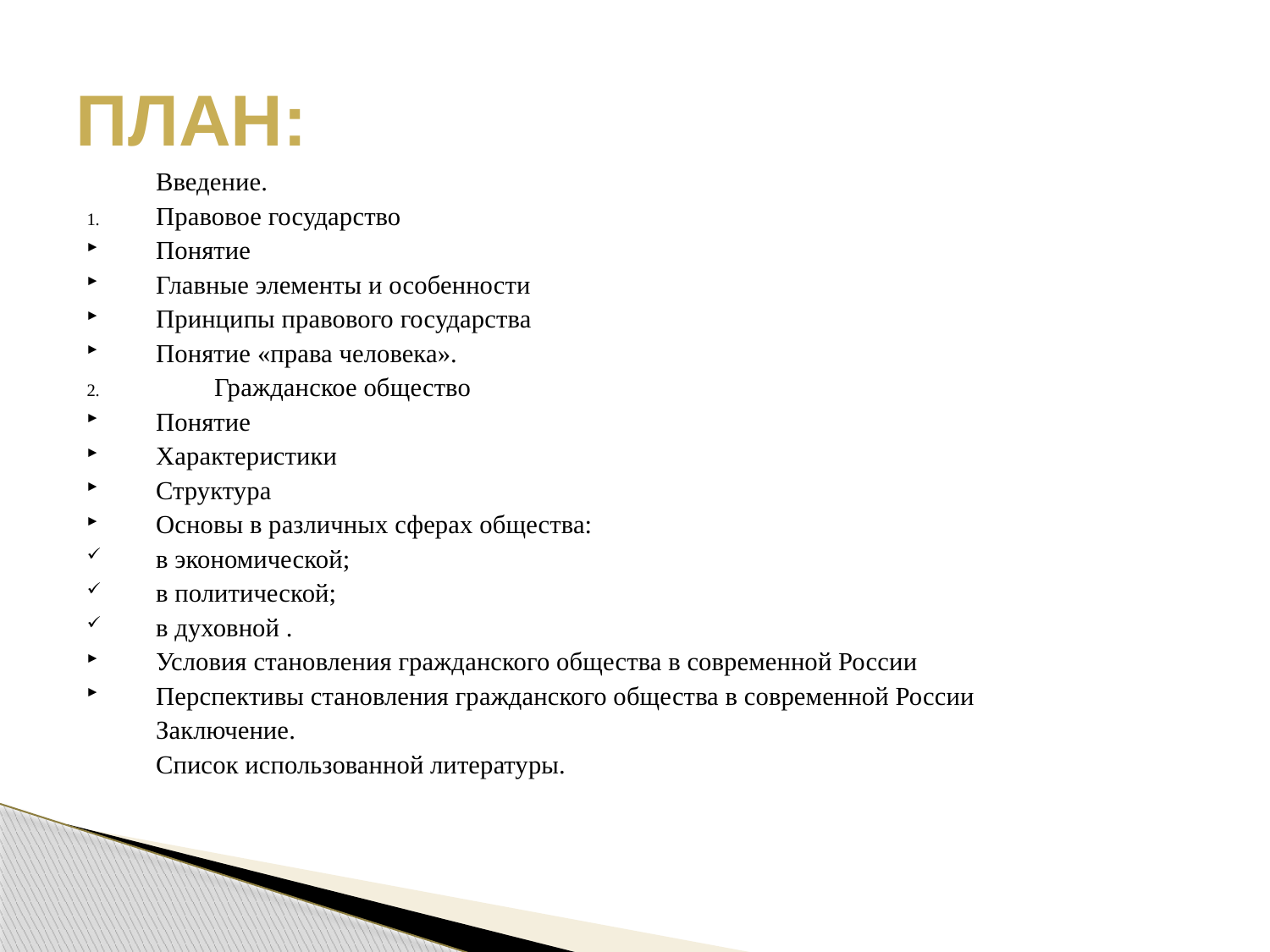

# План:
	Введение.
Правовое государство
Понятие
Главные элементы и особенности
Принципы правового государства
Понятие «права человека».
	Гражданское общество
Понятие
Характеристики
Структура
Основы в различных сферах общества:
в экономической;
в политической;
в духовной .
Условия становления гражданского общества в современной России
Перспективы становления гражданского общества в современной России
	Заключение.
	Список использованной литературы.